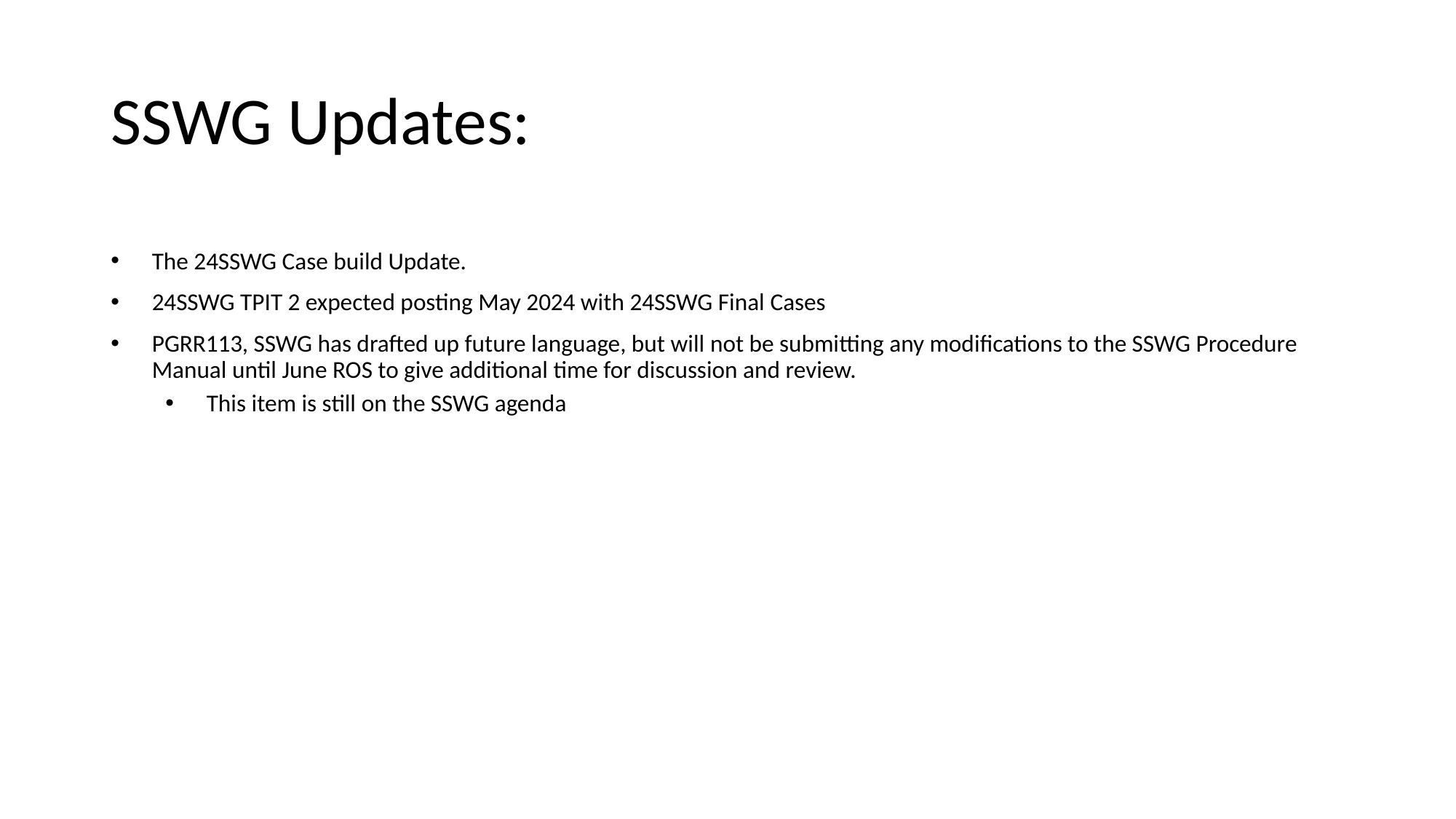

# SSWG Updates:

The 24SSWG Case build Update.
24SSWG TPIT 2 expected posting May 2024 with 24SSWG Final Cases
PGRR113, SSWG has drafted up future language, but will not be submitting any modifications to the SSWG Procedure Manual until June ROS to give additional time for discussion and review.
This item is still on the SSWG agenda